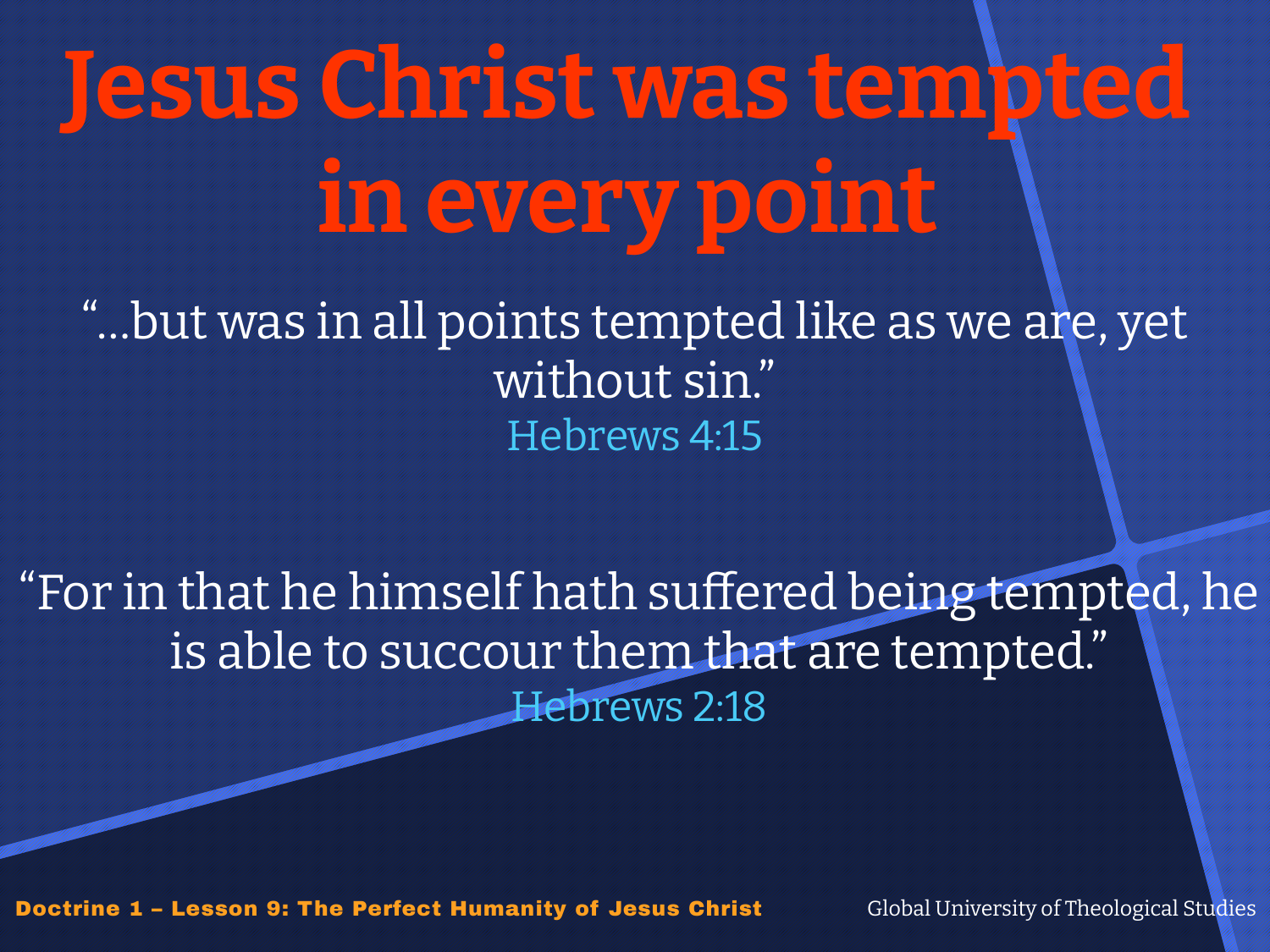

Jesus Christ was tempted in every point
“…but was in all points tempted like as we are, yet without sin.”
Hebrews 4:15
“For in that he himself hath suffered being tempted, he is able to succour them that are tempted.”
Hebrews 2:18
Doctrine 1 – Lesson 9: The Perfect Humanity of Jesus Christ             Global University of Theological Studies